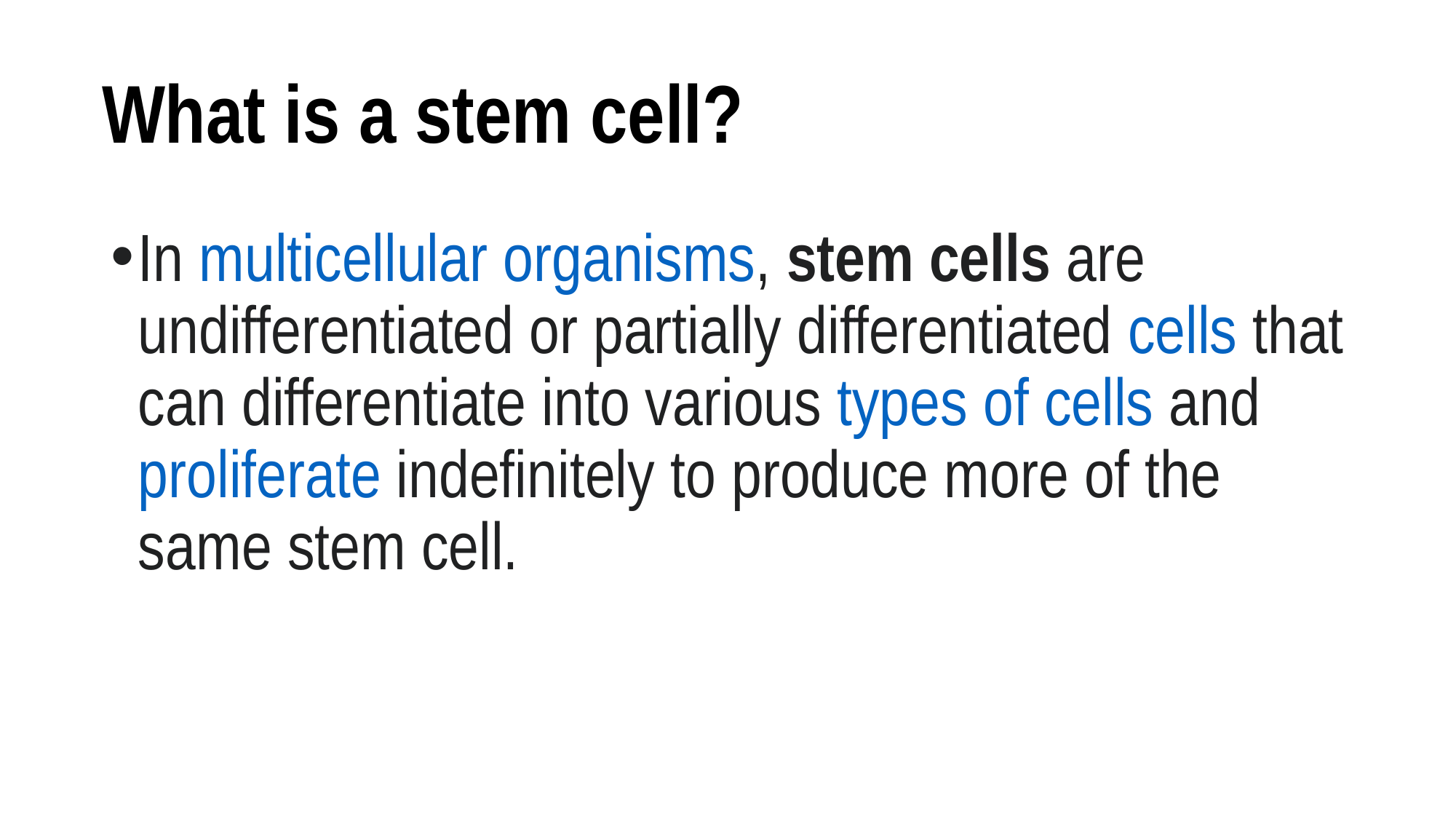

# What is a stem cell?
In multicellular organisms, stem cells are undifferentiated or partially differentiated cells that can differentiate into various types of cells and proliferate indefinitely to produce more of the same stem cell.